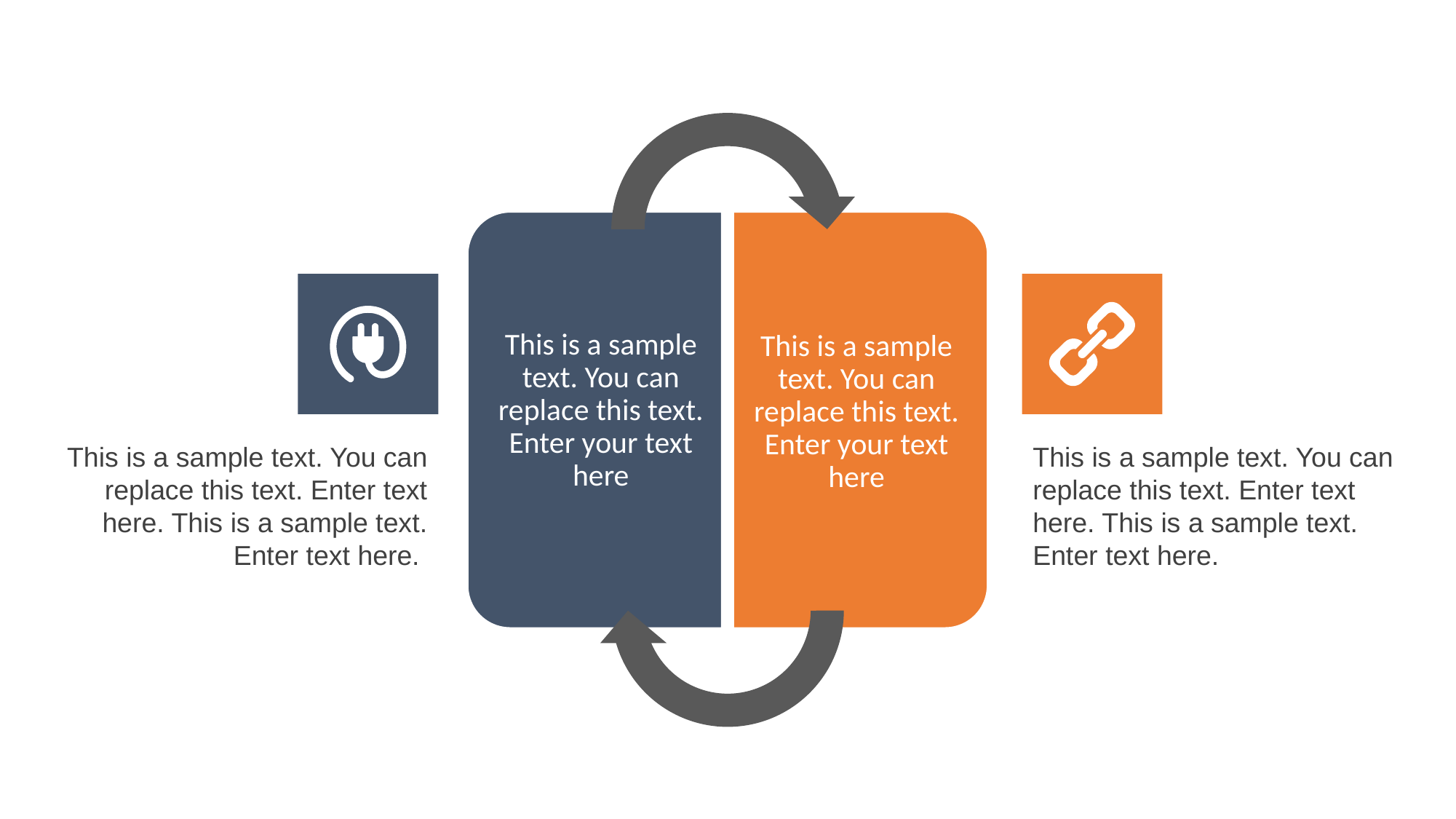

This is a sample text. You can replace this text. Enter your text here

This is a sample text. You can replace this text. Enter your text here

This is a sample text. You can replace this text. Enter text here. This is a sample text. Enter text here.
This is a sample text. You can replace this text. Enter text here. This is a sample text. Enter text here.